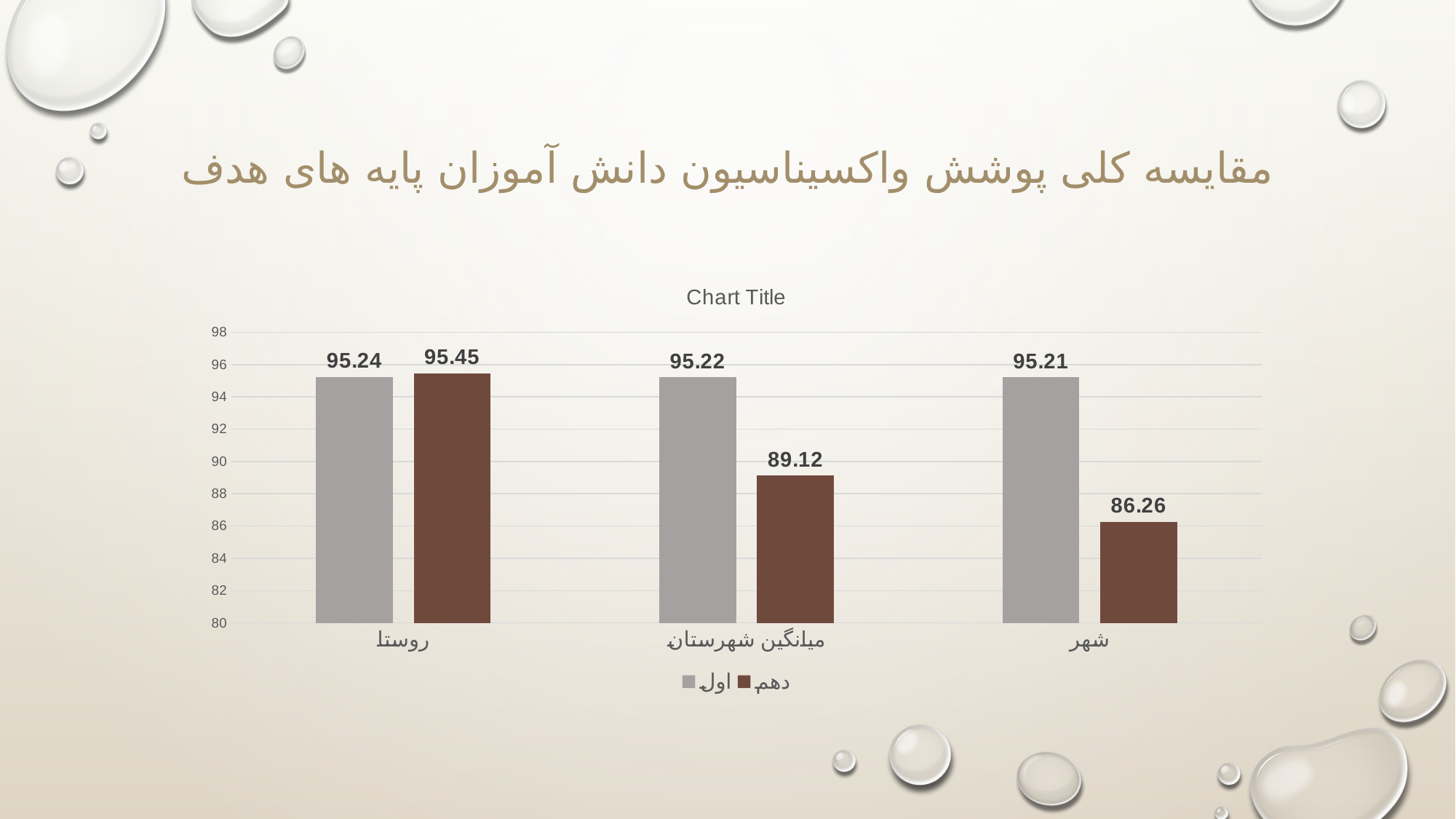

# مقایسه کلی پوشش واکسیناسیون دانش آموزان پایه های هدف

### Chart:

| Category | اول | دهم |
|---|---|---|
| روستا | 95.24 | 95.45 |
| میانگین شهرستان | 95.22 | 89.12 |
| شهر | 95.21 | 86.26 |